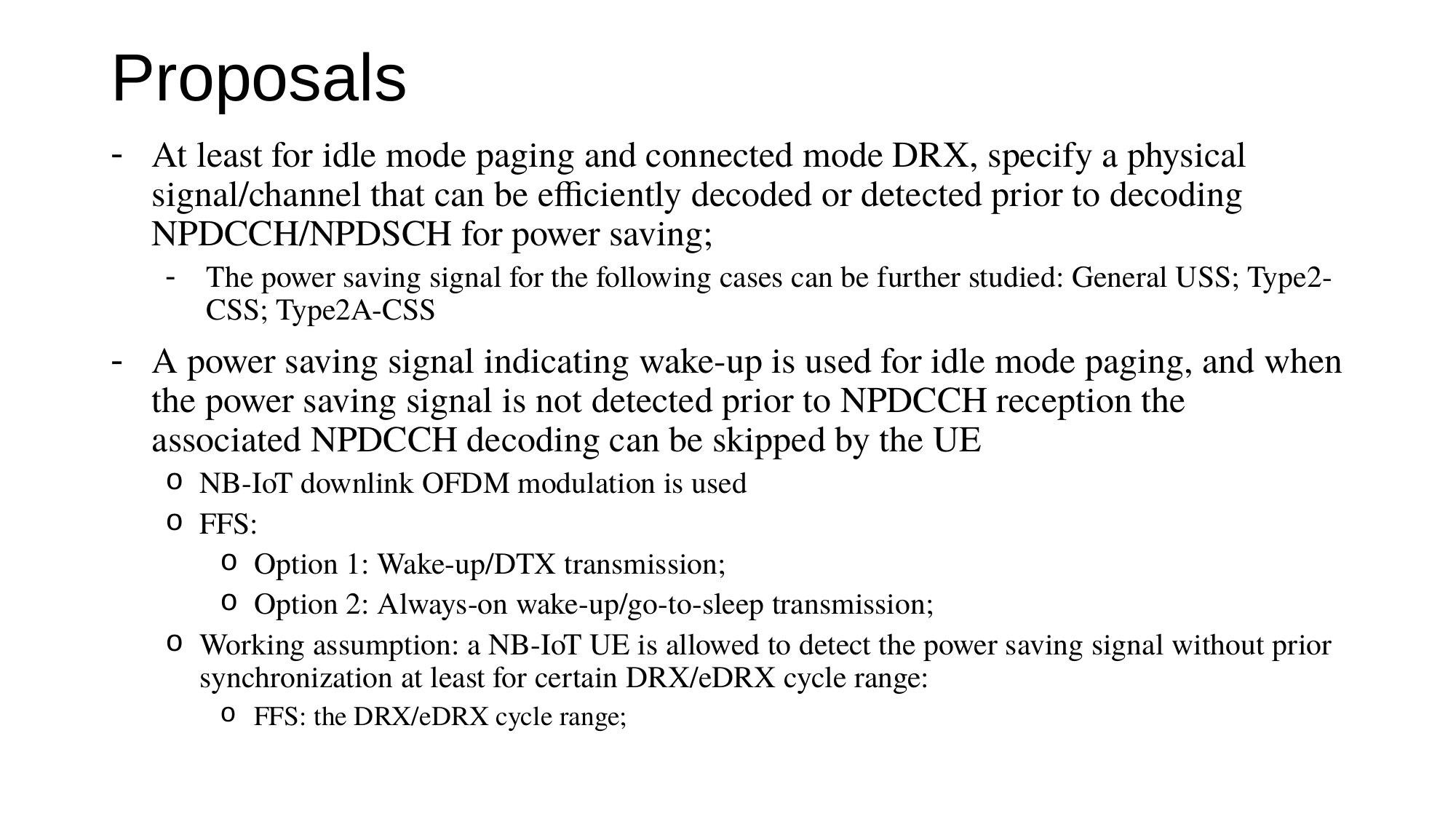

# Proposals
At least for idle mode paging and connected mode DRX, specify a physical signal/channel that can be efficiently decoded or detected prior to decoding NPDCCH/NPDSCH for power saving;
The power saving signal for the following cases can be further studied: General USS; Type2-CSS; Type2A-CSS
A power saving signal indicating wake-up is used for idle mode paging, and when the power saving signal is not detected prior to NPDCCH reception the associated NPDCCH decoding can be skipped by the UE
NB-IoT downlink OFDM modulation is used
FFS:
Option 1: Wake-up/DTX transmission;
Option 2: Always-on wake-up/go-to-sleep transmission;
Working assumption: a NB-IoT UE is allowed to detect the power saving signal without prior synchronization at least for certain DRX/eDRX cycle range:
FFS: the DRX/eDRX cycle range;